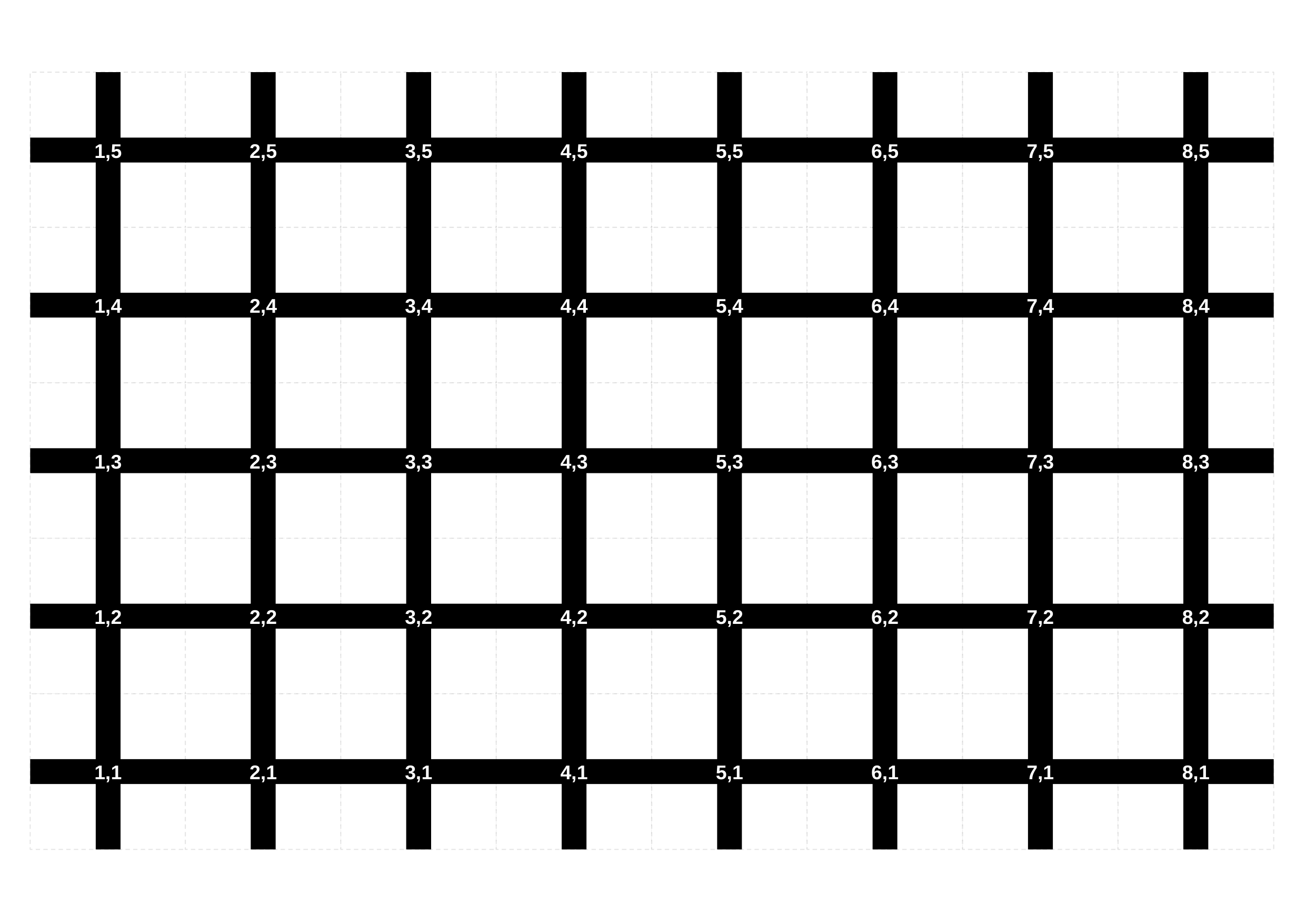

1,5

2,5

3,5

4,5

5,5

6,5

7,5

8,5

1,4

2,4

3,4

4,4

5,4

6,4

7,4

8,4

1,3

2,3

3,3

4,3

5,3

6,3

7,3

8,3

1,2

2,2

3,2

4,2

5,2

6,2

7,2

8,2

1,1

2,1

3,1

4,1

5,1

6,1

7,1

8,1